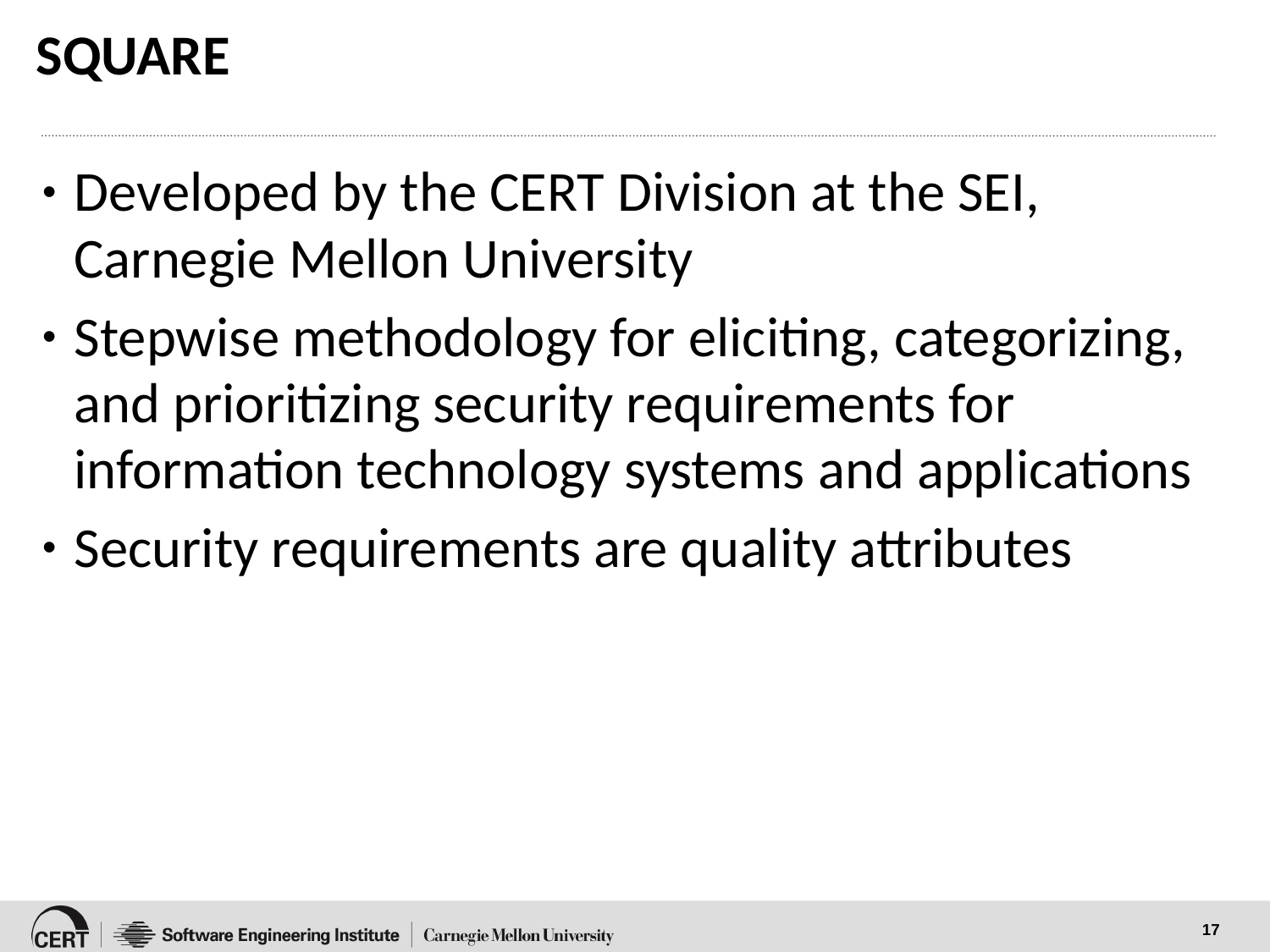

# SQUARE
Developed by the CERT Division at the SEI, Carnegie Mellon University
Stepwise methodology for eliciting, categorizing, and prioritizing security requirements for information technology systems and applications
Security requirements are quality attributes